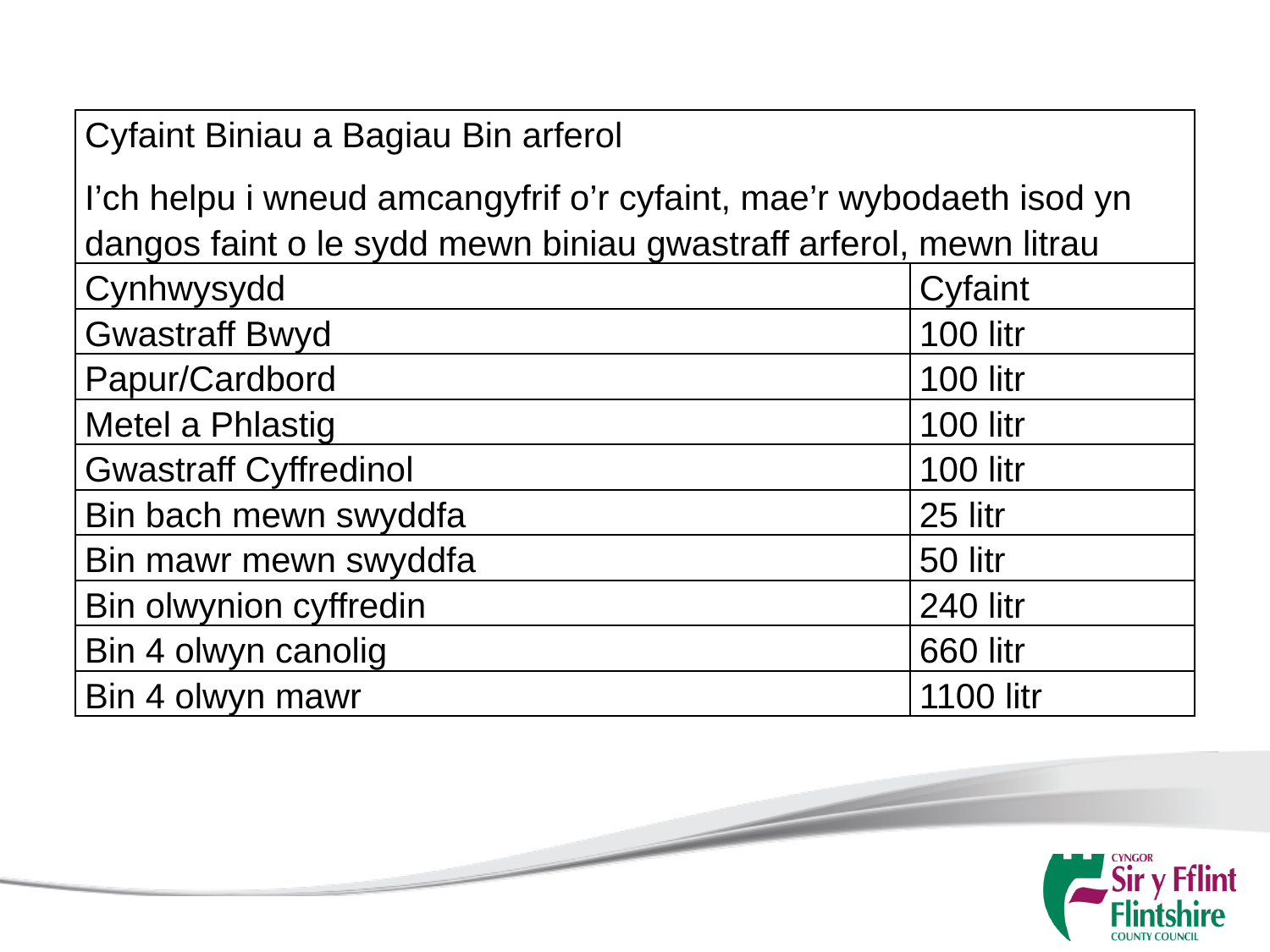

| Cyfaint Biniau a Bagiau Bin arferol I’ch helpu i wneud amcangyfrif o’r cyfaint, mae’r wybodaeth isod yn dangos faint o le sydd mewn biniau gwastraff arferol, mewn litrau |  |
| --- | --- |
| Cynhwysydd | Cyfaint |
| Gwastraff Bwyd | 100 litr |
| Papur/Cardbord | 100 litr |
| Metel a Phlastig | 100 litr |
| Gwastraff Cyffredinol | 100 litr |
| Bin bach mewn swyddfa | 25 litr |
| Bin mawr mewn swyddfa | 50 litr |
| Bin olwynion cyffredin | 240 litr |
| Bin 4 olwyn canolig | 660 litr |
| Bin 4 olwyn mawr | 1100 litr |